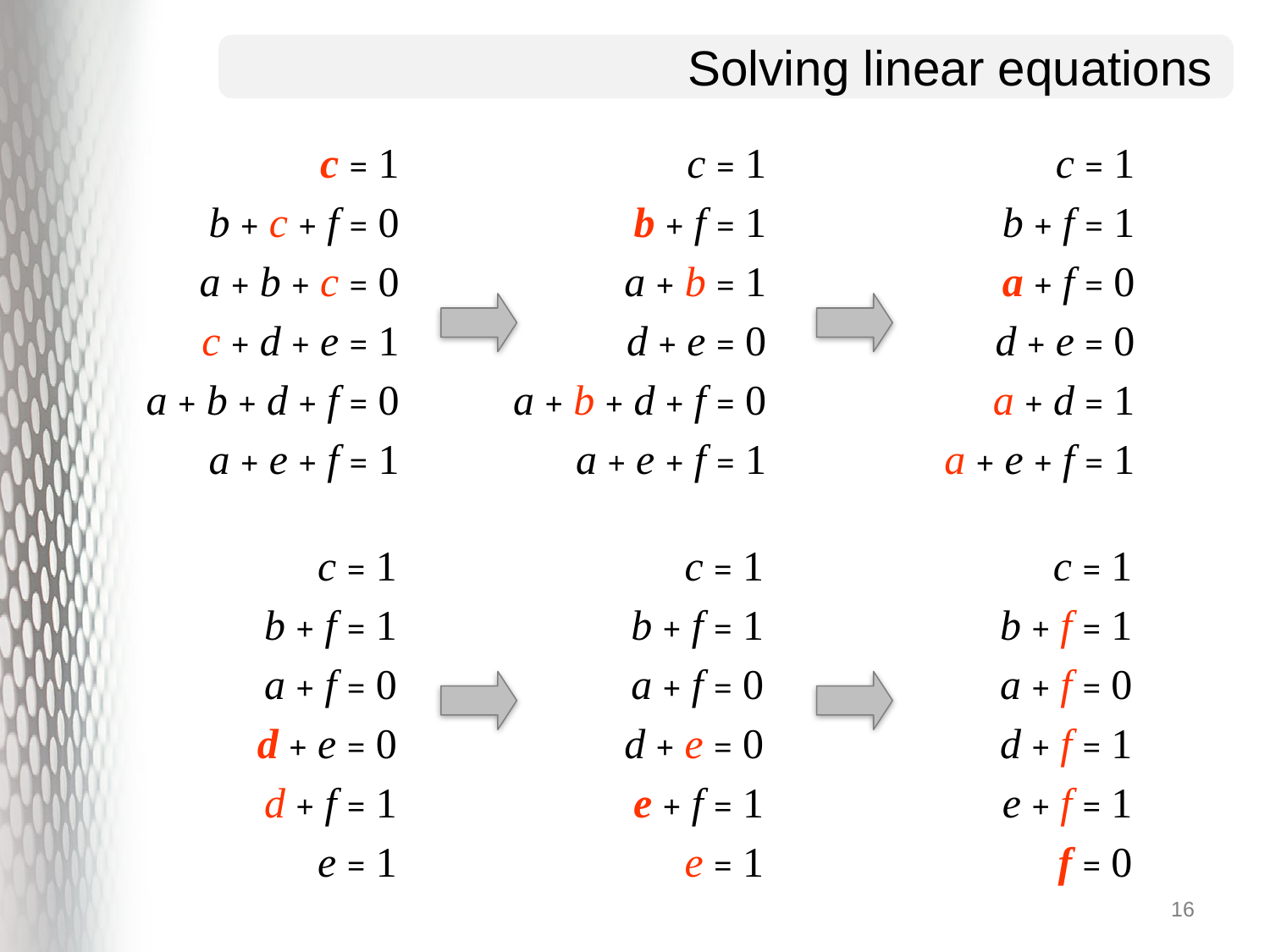

# Solving linear equations
c = 1
b + c + f = 0
a + b + c = 0
c + d + e = 1
a + b + d + f = 0
a + e + f = 1
c = 1
b + f = 1
a + b = 1
d + e = 0
a + b + d + f = 0
a + e + f = 1
c = 1
b + f = 1
a + f = 0
d + e = 0
a + d = 1
a + e + f = 1

c = 1
b + f = 1
a + f = 0
d + e = 0
d + f = 1
e = 1
c = 1
b + f = 1
a + f = 0
d + e = 0
e + f = 1
e = 1
c = 1
b + f = 1
a + f = 0
d + f = 1
e + f = 1
f = 0